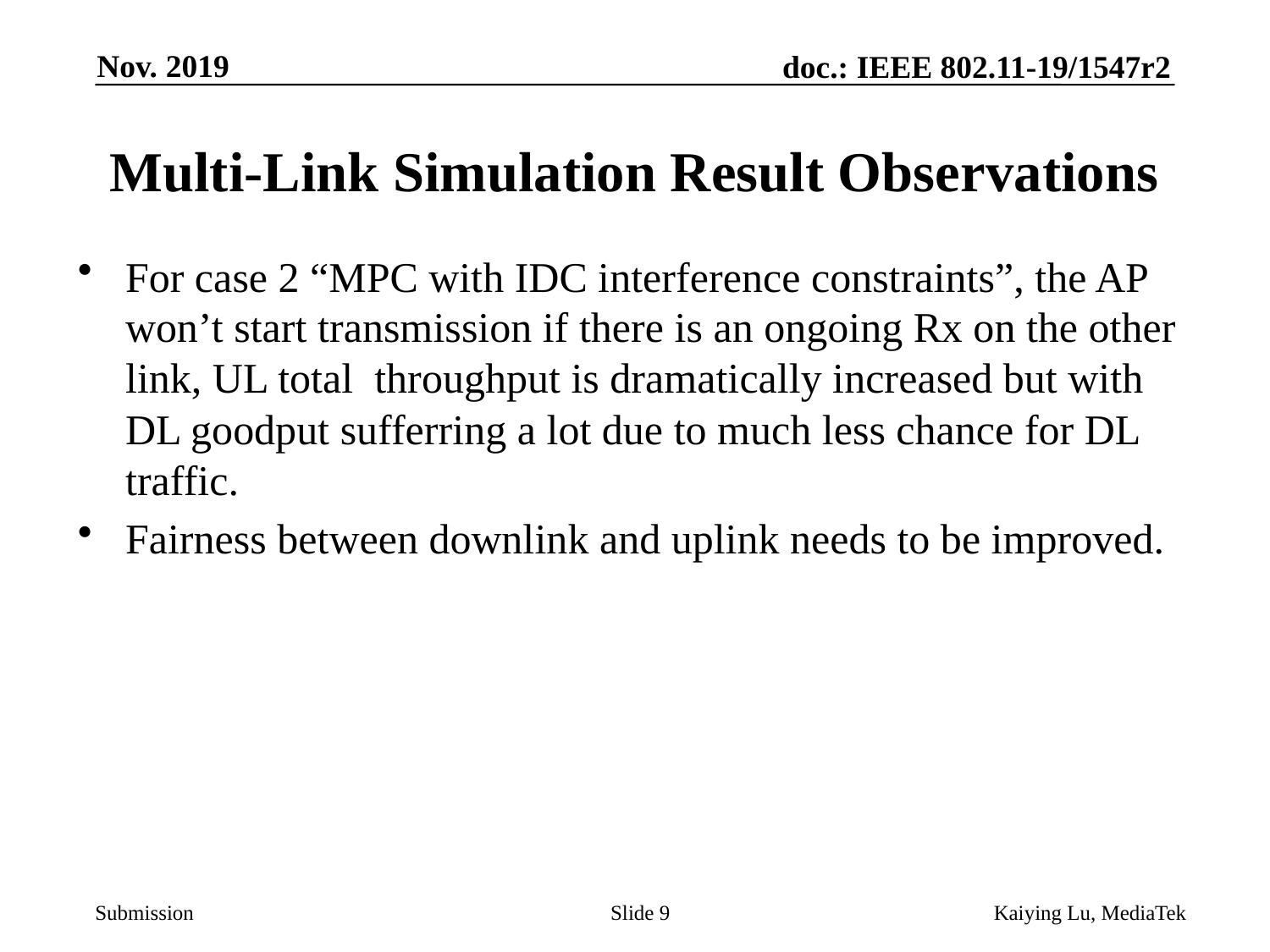

Nov. 2019
# Multi-Link Simulation Result Observations
For case 2 “MPC with IDC interference constraints”, the AP won’t start transmission if there is an ongoing Rx on the other link, UL total  throughput is dramatically increased but with DL goodput sufferring a lot due to much less chance for DL traffic.
Fairness between downlink and uplink needs to be improved.
Slide 9
Kaiying Lu, MediaTek